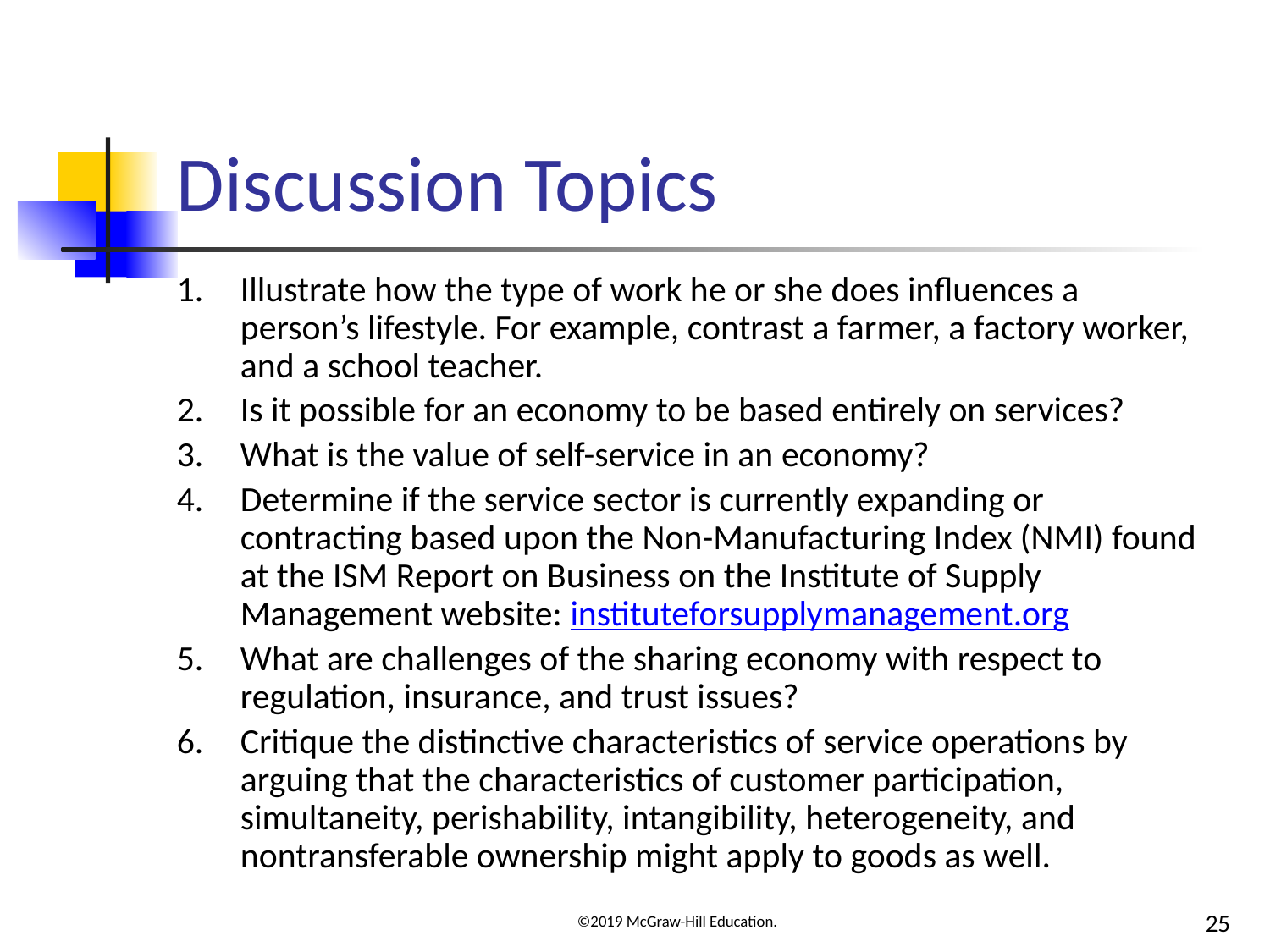

# Discussion Topics
Illustrate how the type of work he or she does influences a person’s lifestyle. For example, contrast a farmer, a factory worker, and a school teacher.
Is it possible for an economy to be based entirely on services?
What is the value of self-service in an economy?
Determine if the service sector is currently expanding or contracting based upon the Non-Manufacturing Index (NMI) found at the ISM Report on Business on the Institute of Supply Management website: instituteforsupplymanagement.org
What are challenges of the sharing economy with respect to regulation, insurance, and trust issues?
Critique the distinctive characteristics of service operations by arguing that the characteristics of customer participation, simultaneity, perishability, intangibility, heterogeneity, and nontransferable ownership might apply to goods as well.